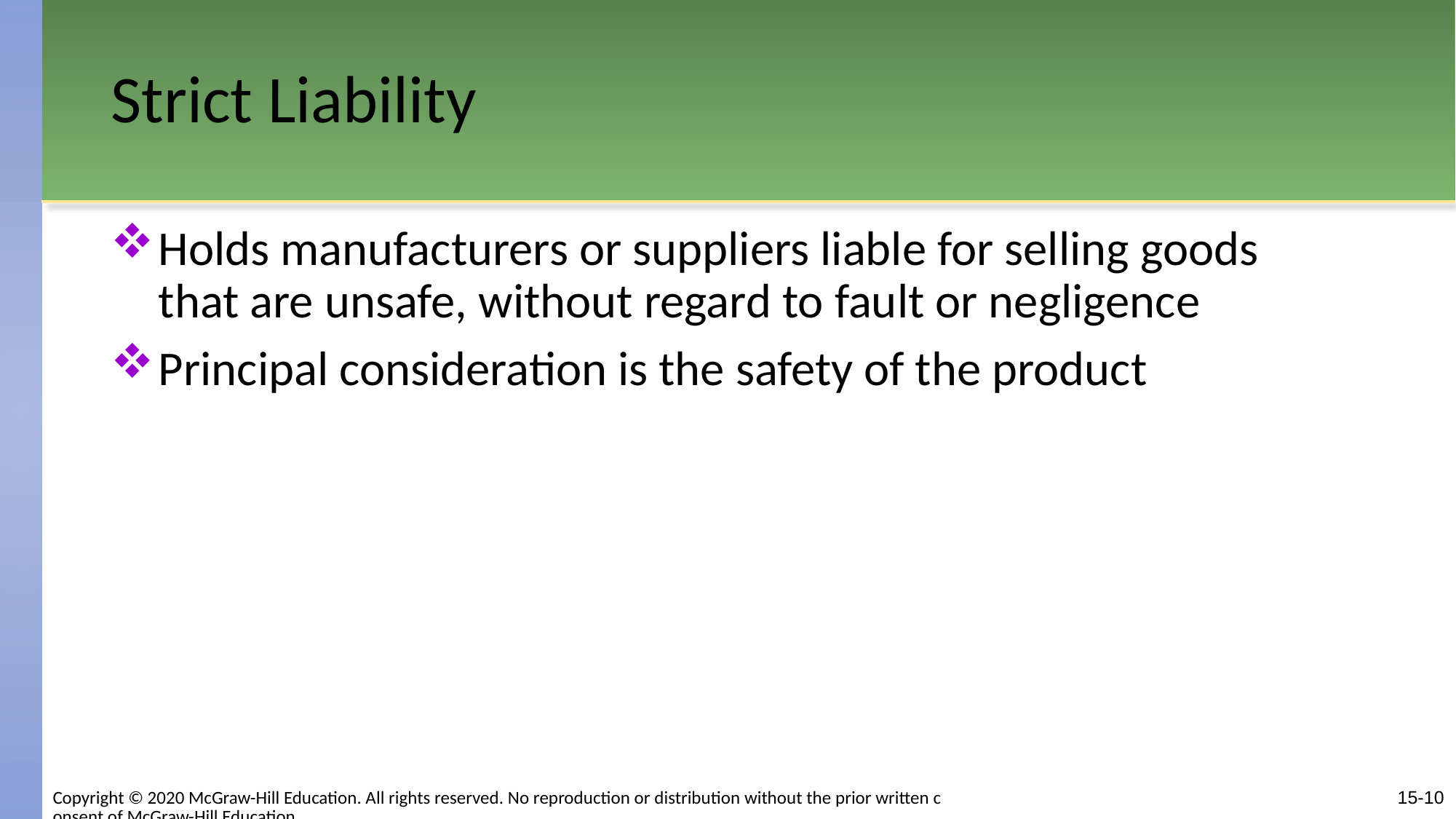

# Strict Liability
Holds manufacturers or suppliers liable for selling goods that are unsafe, without regard to fault or negligence
Principal consideration is the safety of the product

15-10
Copyright © 2020 McGraw-Hill Education. All rights reserved. No reproduction or distribution without the prior written consent of McGraw-Hill Education.